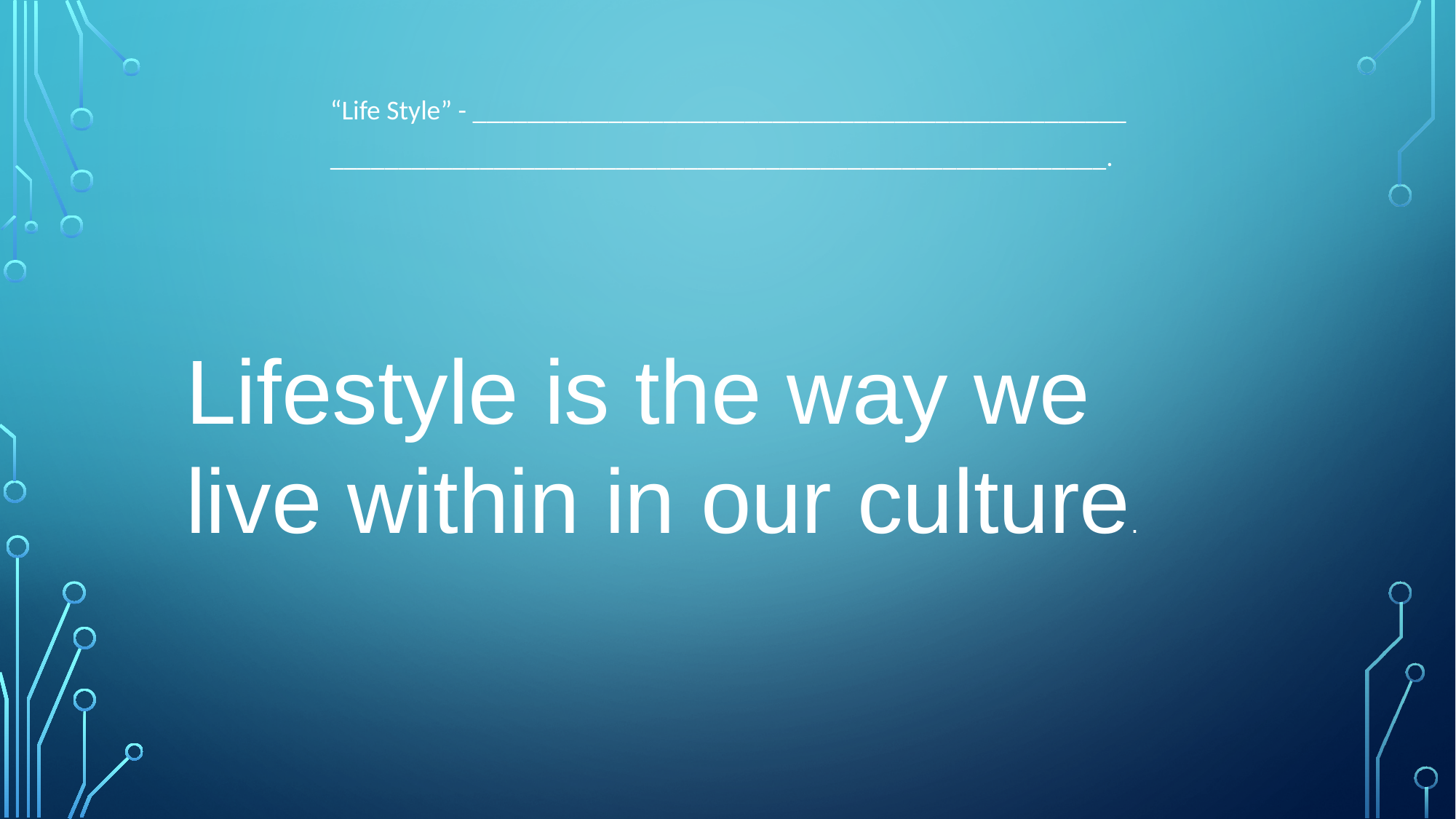

“Life Style” - ________________________________________________
_________________________________________________________.
Lifestyle is the way we live within in our culture.